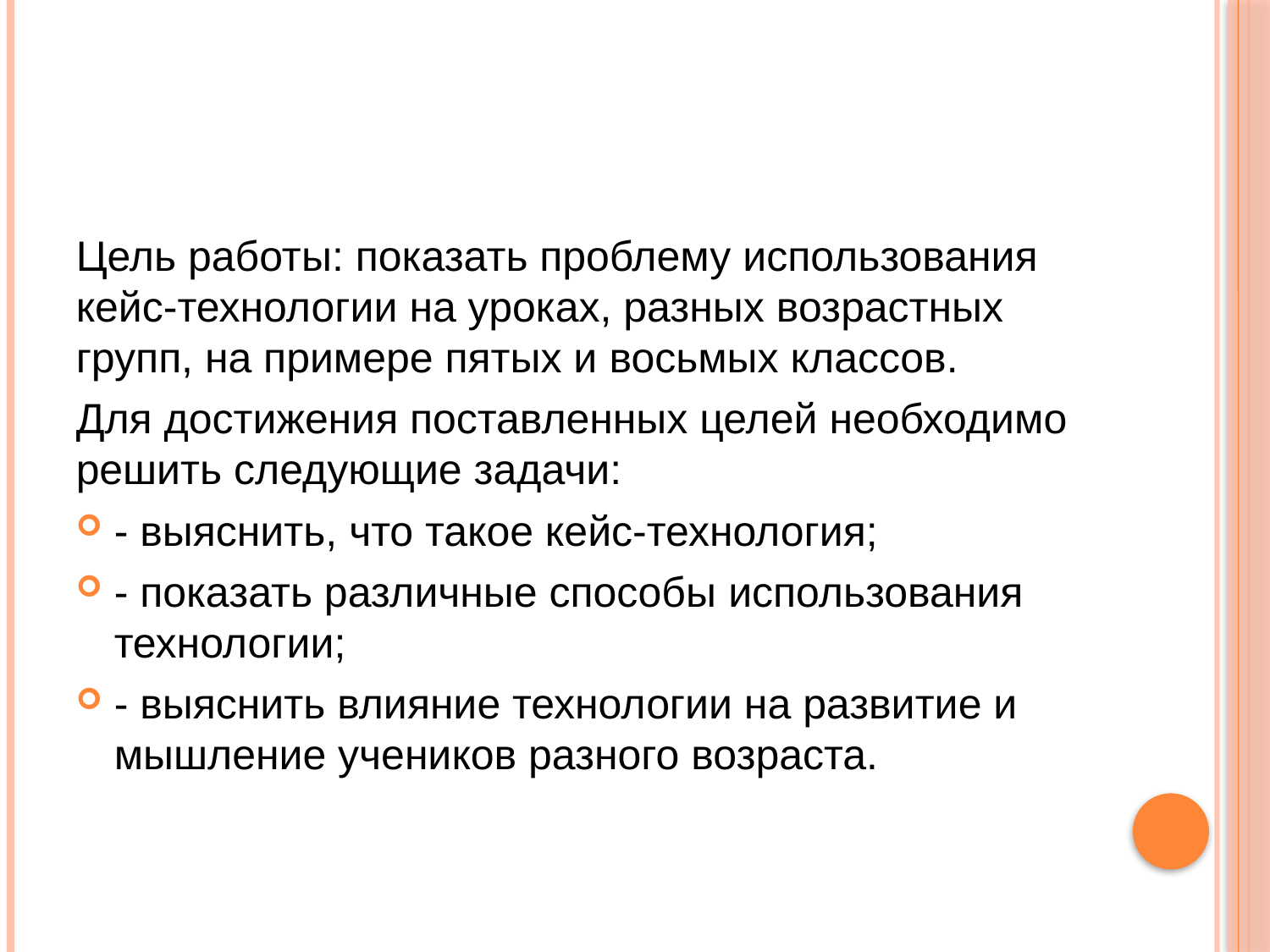

#
Цель работы: показать проблему использования кейс-технологии на уроках, разных возрастных групп, на примере пятых и восьмых классов.
Для достижения поставленных целей необходимо решить следующие задачи:
- выяснить, что такое кейс-технология;
- показать различные способы использования технологии;
- выяснить влияние технологии на развитие и мышление учеников разного возраста.